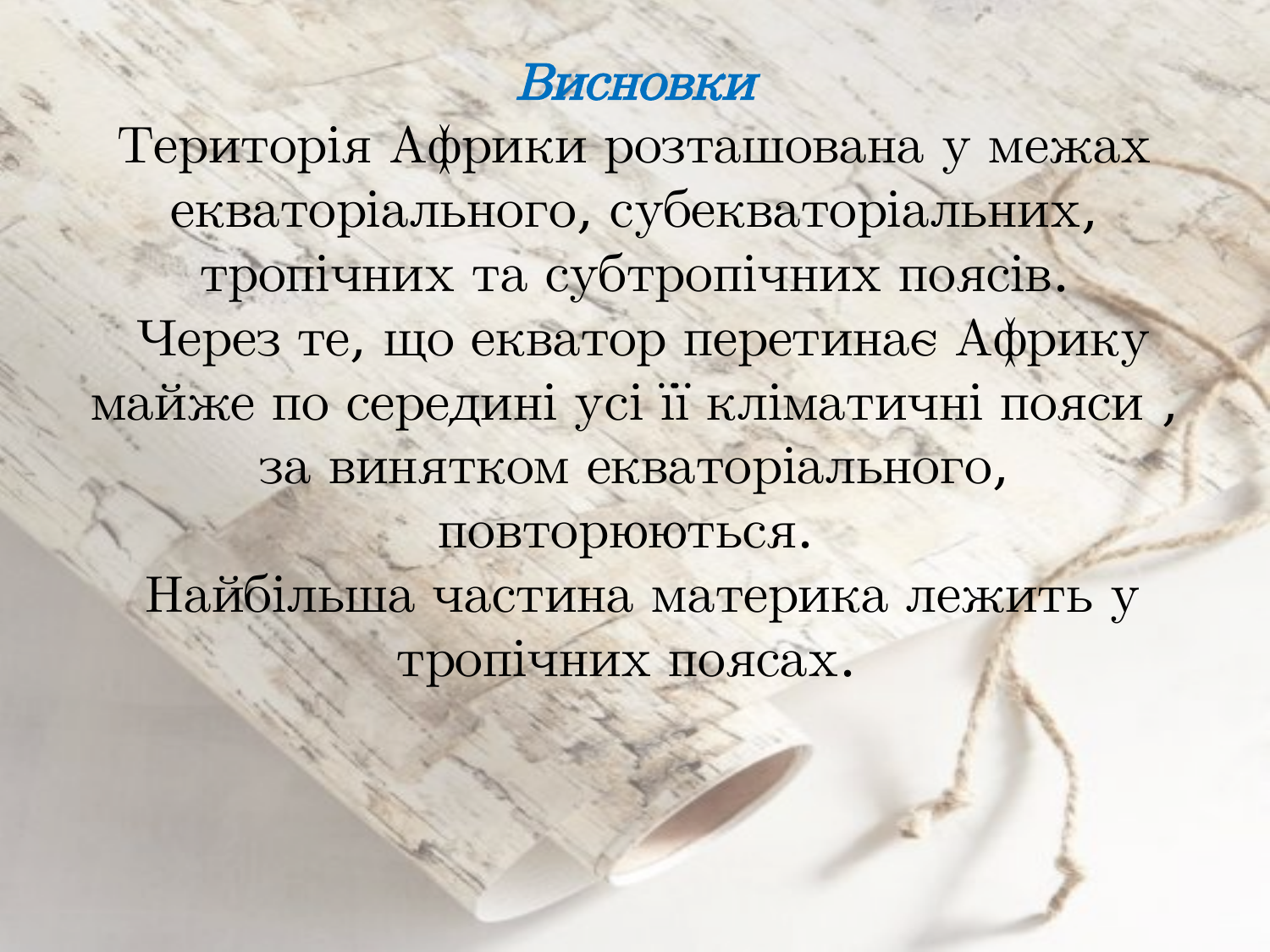

# Висновки Територія Африки розташована у межах екваторіального, субекваторіальних, тропічних та субтропічних поясів. Через те, що екватор перетинає Африку майже по середині усі її кліматичні пояси , за винятком екваторіального, повторюються.  Найбільша частина материка лежить у тропічних поясах.